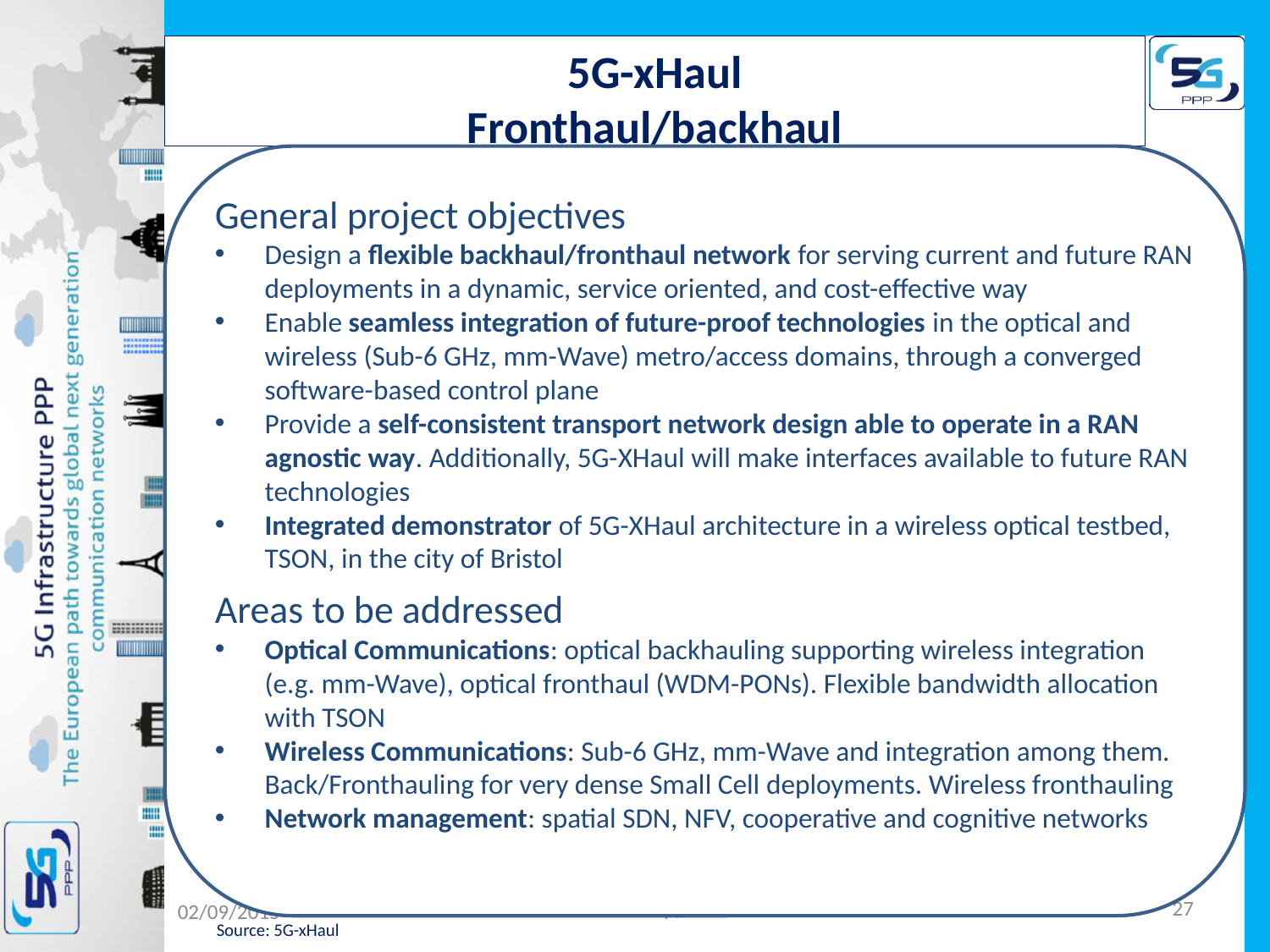

5G-xHaul
Fronthaul/backhaul
General project objectives
Design a flexible backhaul/fronthaul network for serving current and future RAN deployments in a dynamic, service oriented, and cost-effective way
Enable seamless integration of future-proof technologies in the optical and wireless (Sub-6 GHz, mm-Wave) metro/access domains, through a converged software-based control plane
Provide a self-consistent transport network design able to operate in a RAN agnostic way. Additionally, 5G-XHaul will make interfaces available to future RAN technologies
Integrated demonstrator of 5G-XHaul architecture in a wireless optical testbed, TSON, in the city of Bristol
Areas to be addressed
Optical Communications: optical backhauling supporting wireless integration (e.g. mm-Wave), optical fronthaul (WDM-PONs). Flexible bandwidth allocation with TSON
Wireless Communications: Sub-6 GHz, mm-Wave and integration among them. Back/Fronthauling for very dense Small Cell deployments. Wireless fronthauling
Network management: spatial SDN, NFV, cooperative and cognitive networks
Research projects

Innovation projects

COHERENT
Coordinated control and spectrum management for 5G heterogeneous radio access networks
METIS-II
Mobile and wireless communications Enablers for Twenty-twenty (2020) Information Society-II
5G-Norma
5G NOvel Radio Multiservice adaptive network Architecture
SPEED-5G
quality of Service Provision and capacity Expansion through Extended-DSA for 5G
FANTASTIC-5G
Flexible Air iNTerfAce for Scalable service delivery wiThin wIreless Communication networks of the 5th Generation
5G-Xhaul
Dynamically reconfigurable optical-wireless backhaul/fronthaul with cognitive control plane for small cells and cloud-RANs
SESAME
Small cEllS coordinAtion for Multi-tenancy and Edge services
Flex5Gware
Flexible and efficient hardware/software platforms for 5G network elements and devices
mmMAGIC
Millimetre-Wave Based Mobile Radio Access Network for Fifth Generation Integrated Communications
3GPP RAN 5G Workshop, 17.-18.9.2015
27
02/09/2015
Source: 5G-xHaul